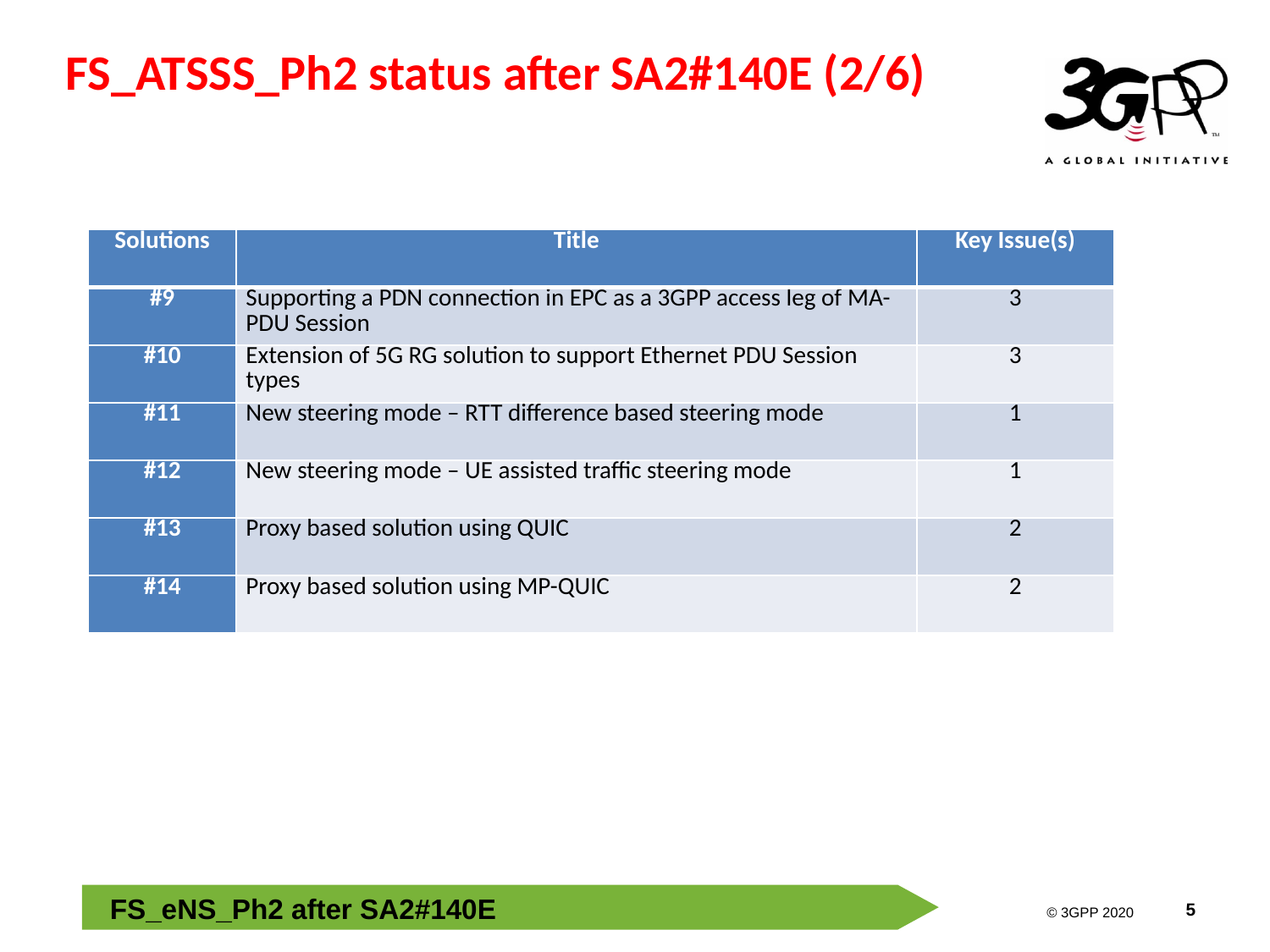

# FS_ATSSS_Ph2 status after SA2#140E (2/6)
| Solutions | Title | Key Issue(s) |
| --- | --- | --- |
| #9 | Supporting a PDN connection in EPC as a 3GPP access leg of MA-PDU Session | 3 |
| #10 | Extension of 5G RG solution to support Ethernet PDU Session types | 3 |
| #11 | New steering mode – RTT difference based steering mode | 1 |
| #12 | New steering mode – UE assisted traffic steering mode | 1 |
| #13 | Proxy based solution using QUIC | 2 |
| #14 | Proxy based solution using MP-QUIC | 2 |